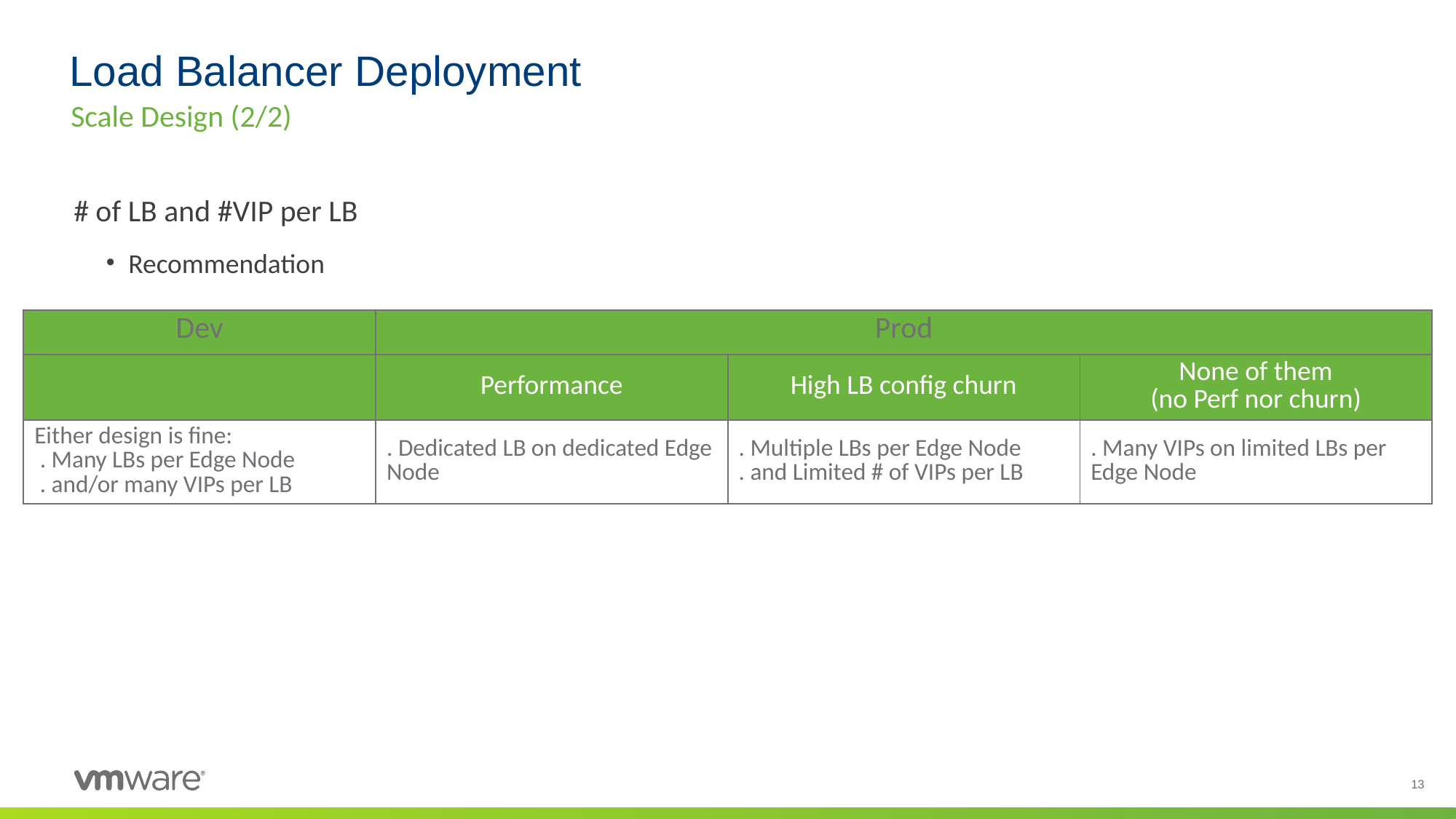

# Load Balancer Deployment
Scale Design (2/2)
# of LB and #VIP per LB
Recommendation

| Dev | Prod |
| --- | --- |
|  | Performance | High LB config churn | None of them (no Perf nor churn) |
| --- | --- | --- | --- |
| Either design is fine: . Many LBs per Edge Node . and/or many VIPs per LB | . Dedicated LB on dedicated Edge Node | . Multiple LBs per Edge Node . and Limited # of VIPs per LB | . Many VIPs on limited LBs per Edge Node |